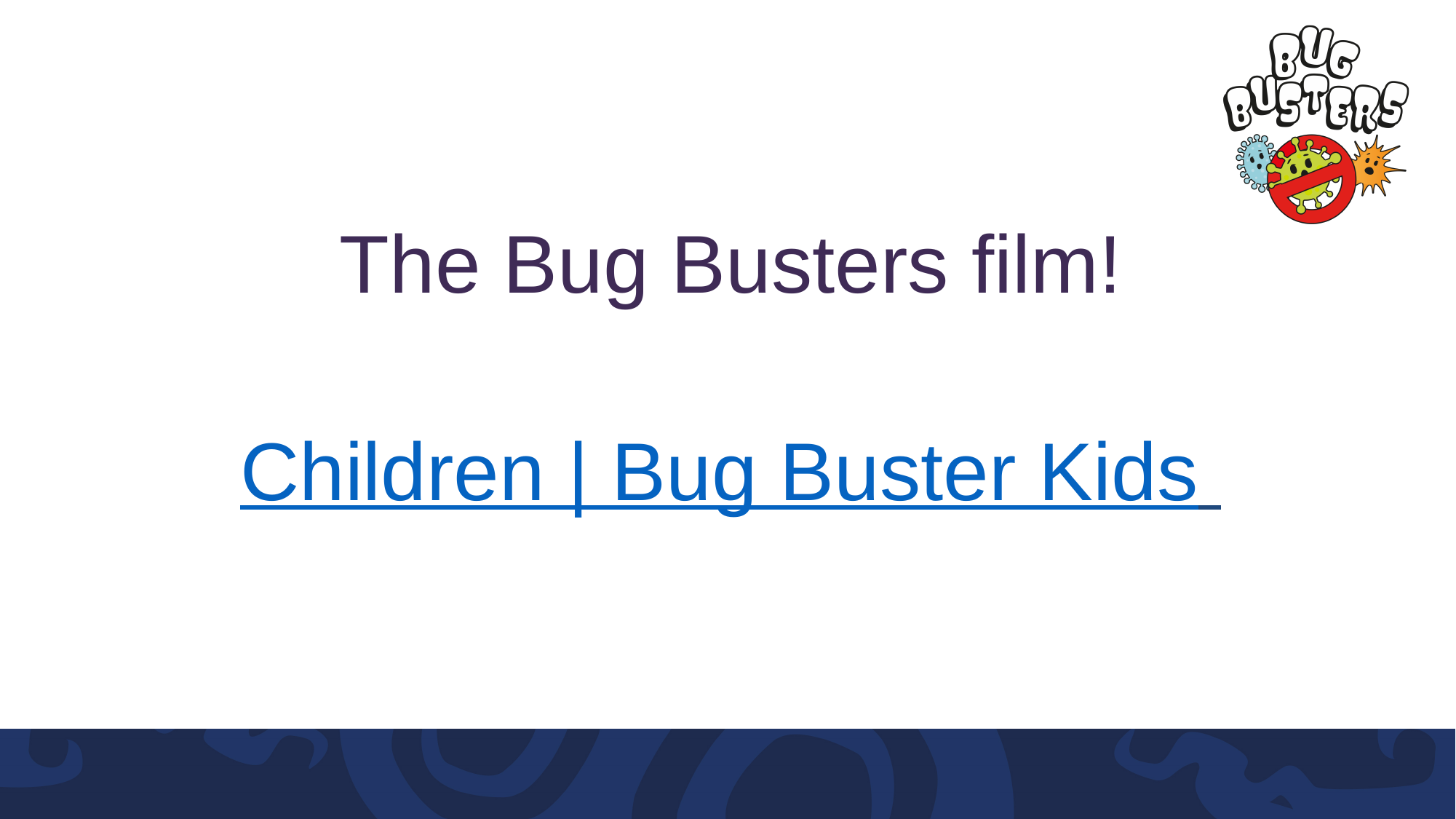

The Bug Busters film!

Children | Bug Buster Kids